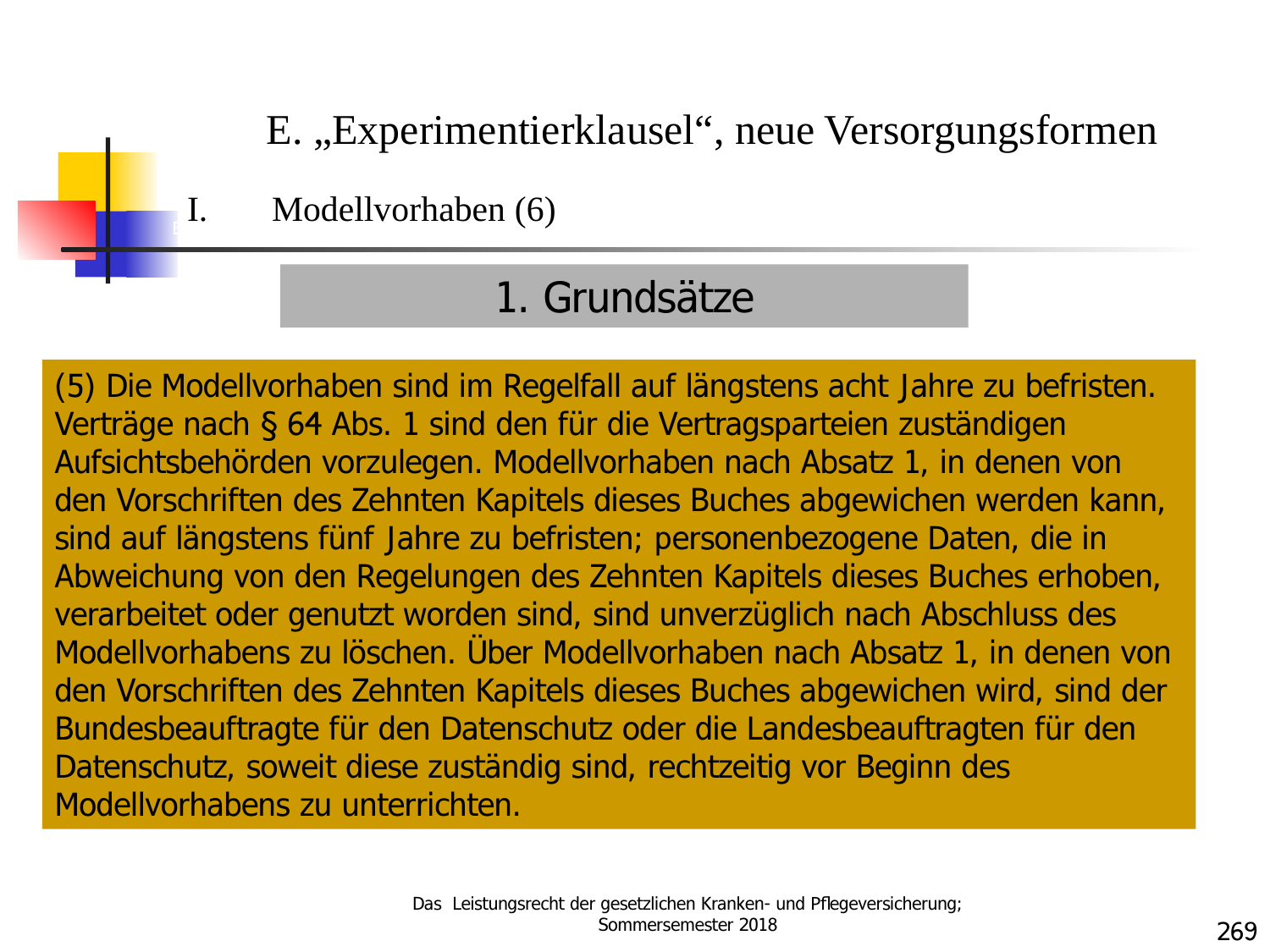

Experimentierklausel 6
E. „Experimentierklausel“, neue Versorgungsformen

Modellvorhaben (6)
1. Grundsätze
(5) Die Modellvorhaben sind im Regelfall auf längstens acht Jahre zu befristen. Verträge nach § 64 Abs. 1 sind den für die Vertragsparteien zuständigen Aufsichtsbehörden vorzulegen. Modellvorhaben nach Absatz 1, in denen von den Vorschriften des Zehnten Kapitels dieses Buches abgewichen werden kann, sind auf längstens fünf Jahre zu befristen; personenbezogene Daten, die in Abweichung von den Regelungen des Zehnten Kapitels dieses Buches erhoben, verarbeitet oder genutzt worden sind, sind unverzüglich nach Abschluss des Modellvorhabens zu löschen. Über Modellvorhaben nach Absatz 1, in denen von den Vorschriften des Zehnten Kapitels dieses Buches abgewichen wird, sind der Bundesbeauftragte für den Datenschutz oder die Landesbeauftragten für den Datenschutz, soweit diese zuständig sind, rechtzeitig vor Beginn des Modellvorhabens zu unterrichten.
Krankheit
Das  Leistungsrecht der gesetzlichen Kranken- und Pflegeversicherung; Sommersemester 2018
269